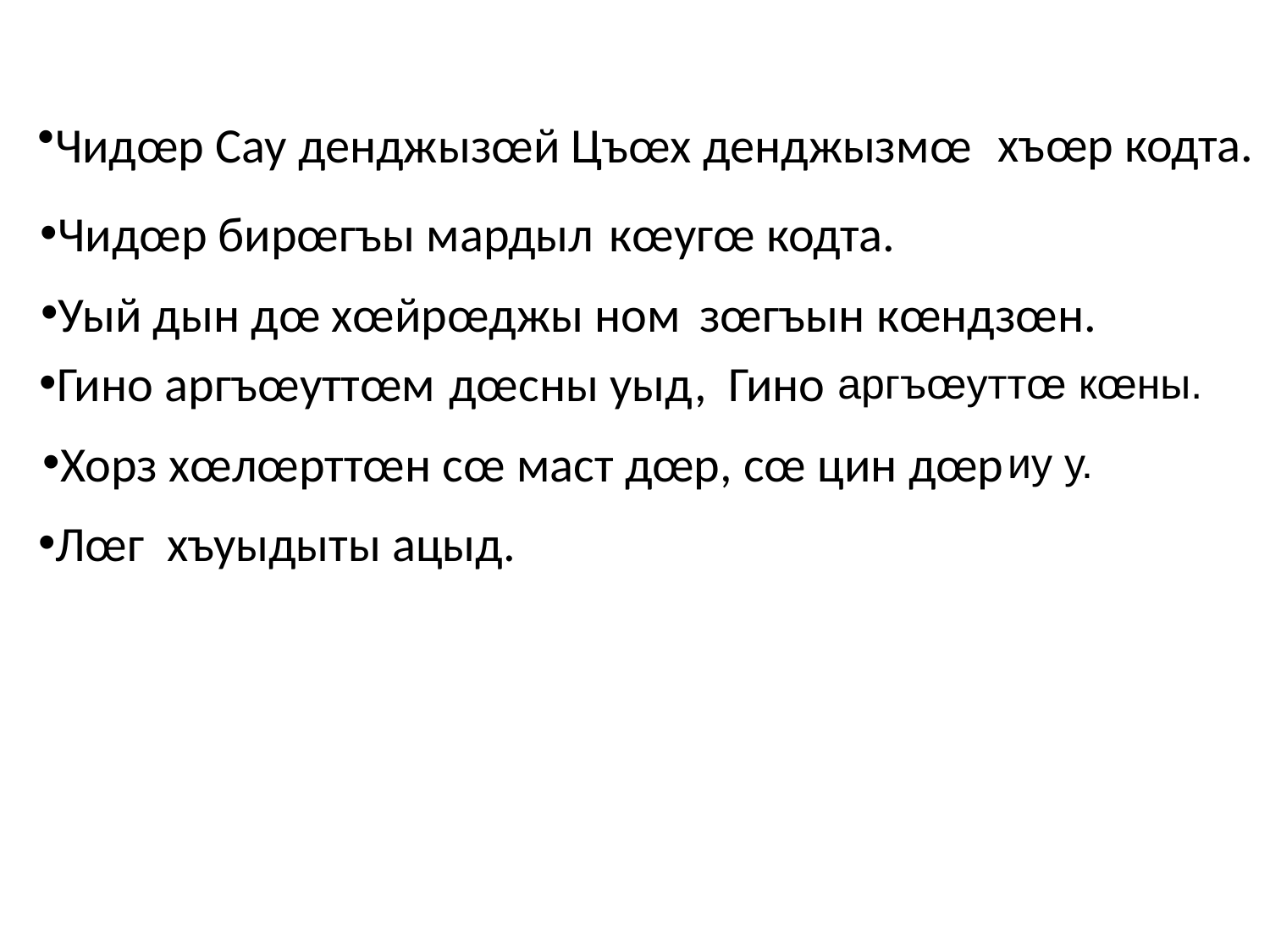

хъœр кодта.
Чидœр Сау денджызœй Цъœх денджызмœ
Чидœр бирœгъы мардыл
кœугœ кодта.
Уый дын дœ хœйрœджы ном
зœгъын кœндзœн.
Гино аргъœуттœм
дœсны уыд,
Гино
аргъœуттœ кœны.
Хорз хœлœрттœн сœ маст дœр, сœ цин дœр
иу у.
Лœг
хъуыдыты ацыд.